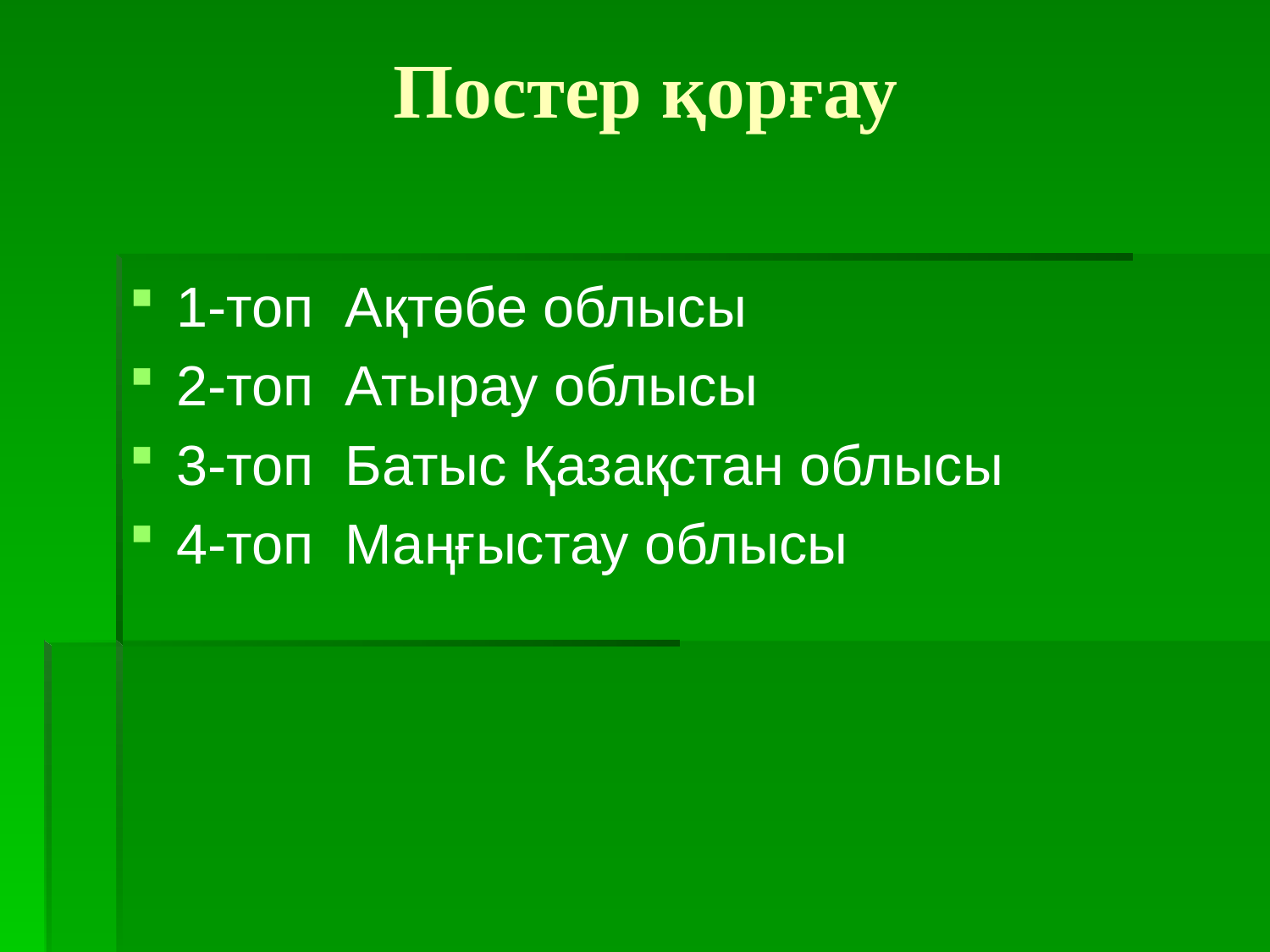

# Постер қорғау
1-топ  Ақтөбе облысы
2-топ  Атырау облысы
3-топ  Батыс Қазақстан облысы
4-топ  Маңғыстау облысы